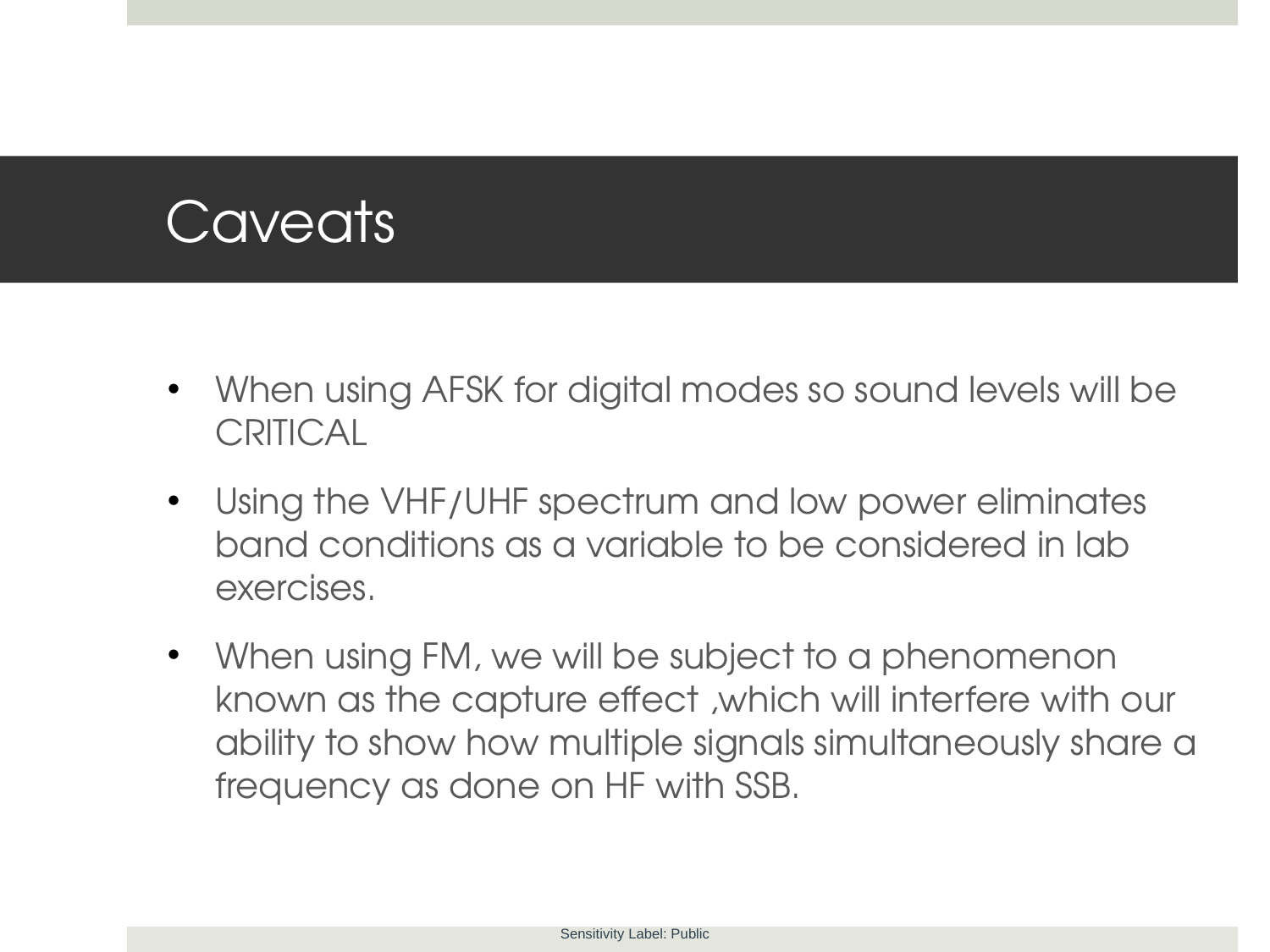

# Caveats
When using AFSK for digital modes so sound levels will be CRITICAL
Using the VHF/UHF spectrum and low power eliminates band conditions as a variable to be considered in lab exercises.
When using FM, we will be subject to a phenomenon known as the capture effect ,which will interfere with our ability to show how multiple signals simultaneously share a frequency as done on HF with SSB.